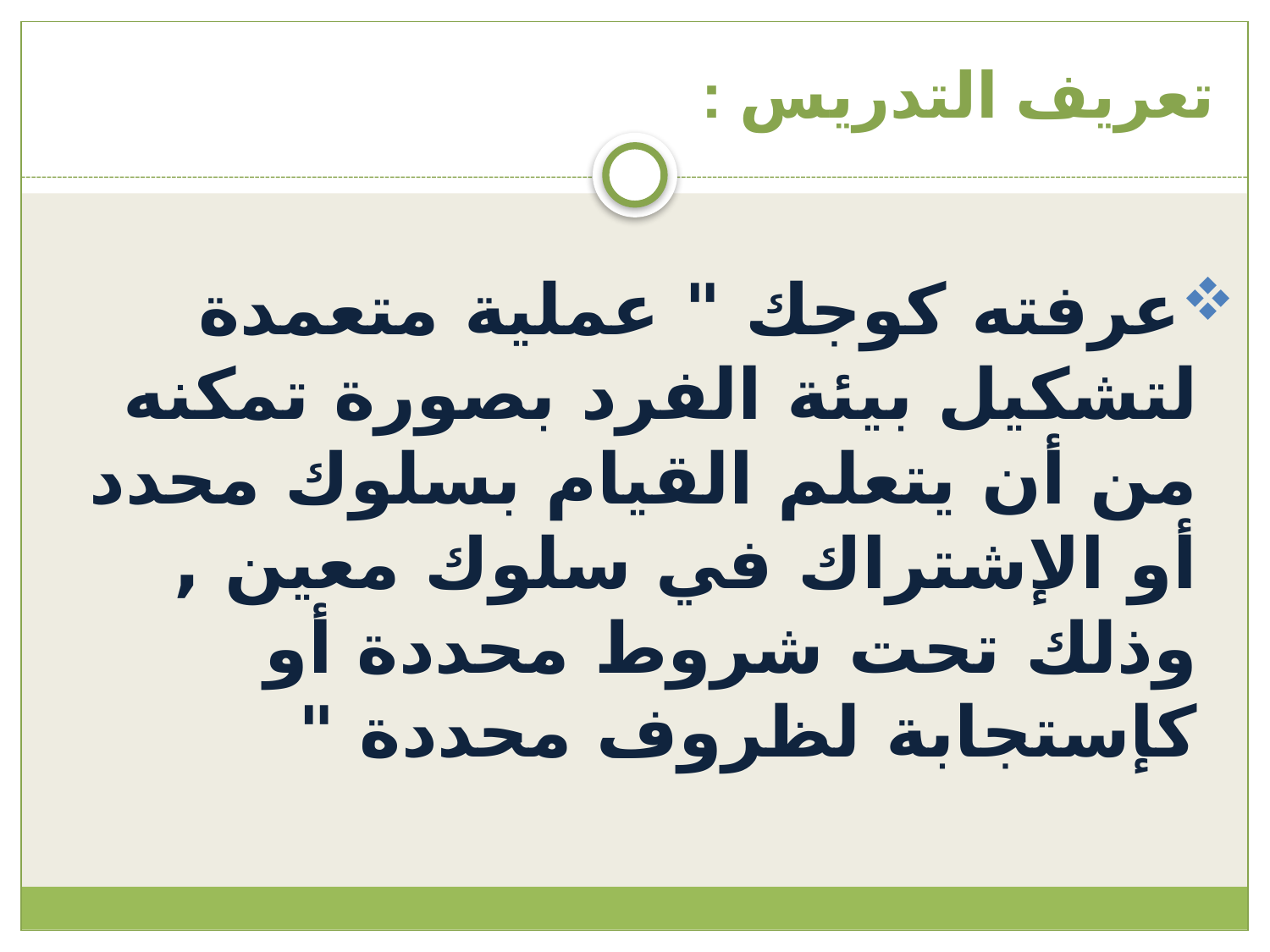

# تعريف التدريس :
عرفته كوجك " عملية متعمدة لتشكيل بيئة الفرد بصورة تمكنه من أن يتعلم القيام بسلوك محدد أو الإشتراك في سلوك معين , وذلك تحت شروط محددة أو كإستجابة لظروف محددة "